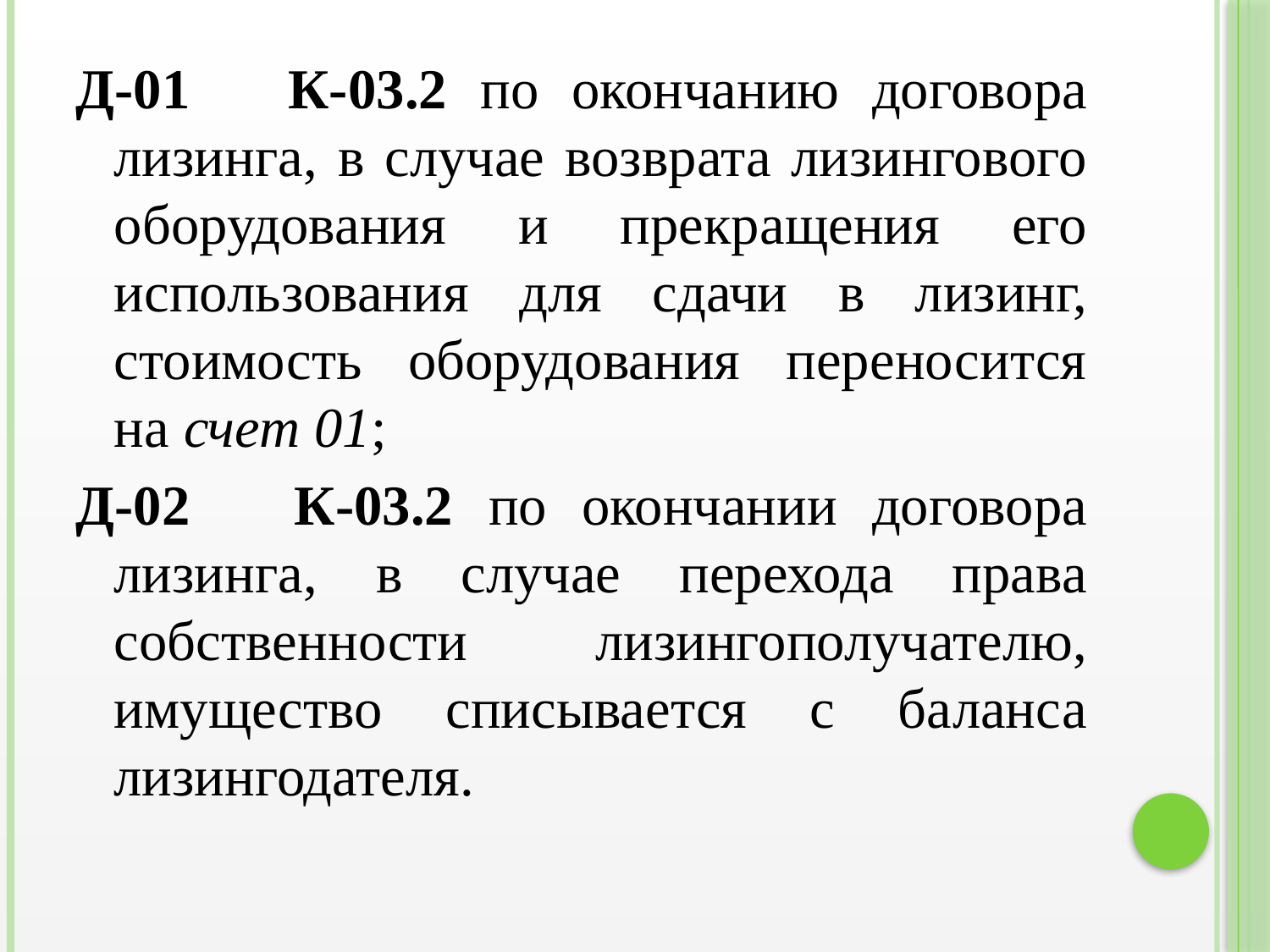

Д-01   К-03.2 по окончанию договора лизинга, в случае возврата лизингового оборудования и прекращения его использования для сдачи в лизинг, стоимость оборудования переносится на счет 01;
Д-02   К-03.2 по окончании договора лизинга, в случае перехода права собственности лизингополучателю, имущество списывается с баланса лизингодателя.